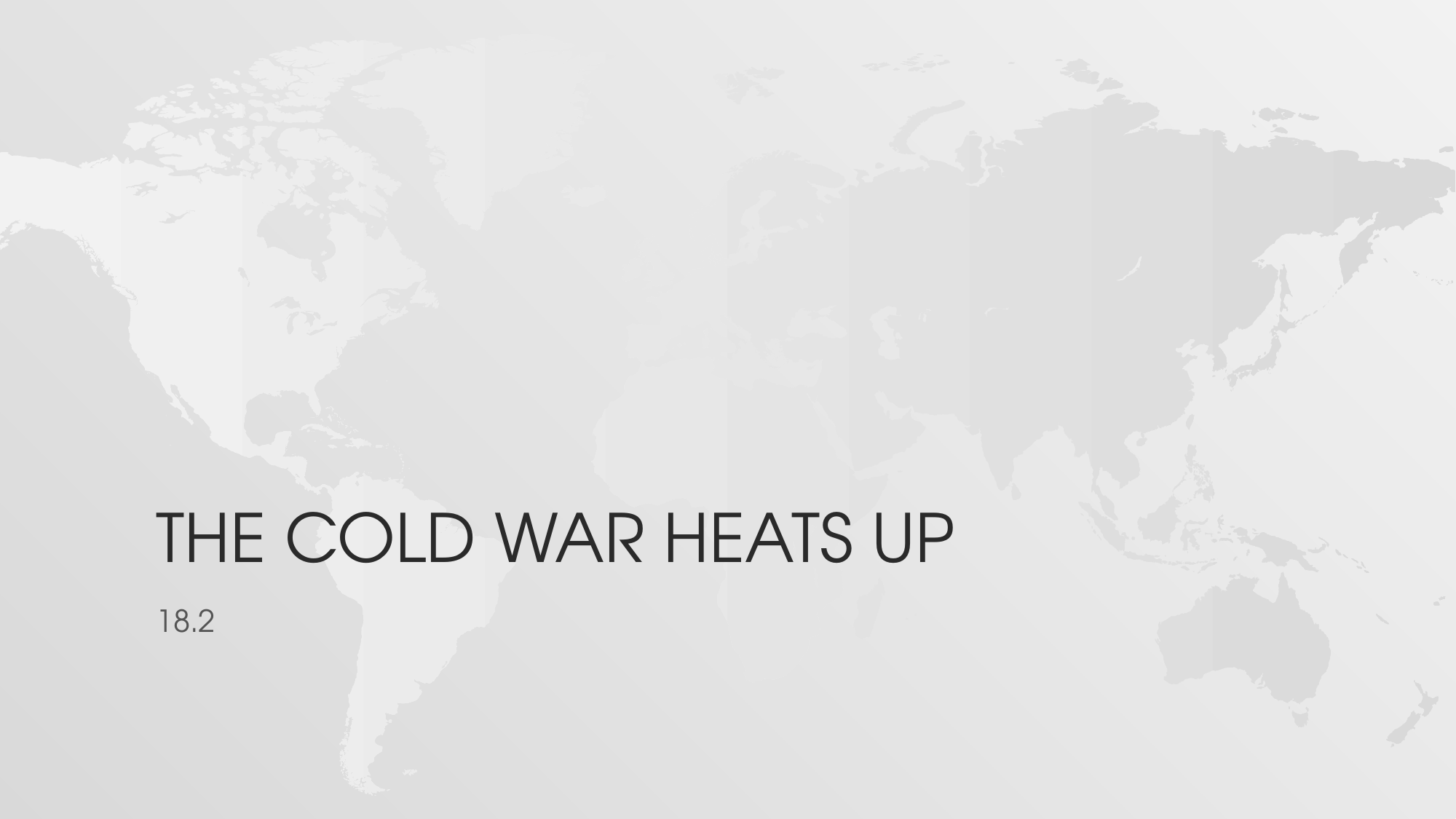

# The cold war Heats up
18.2